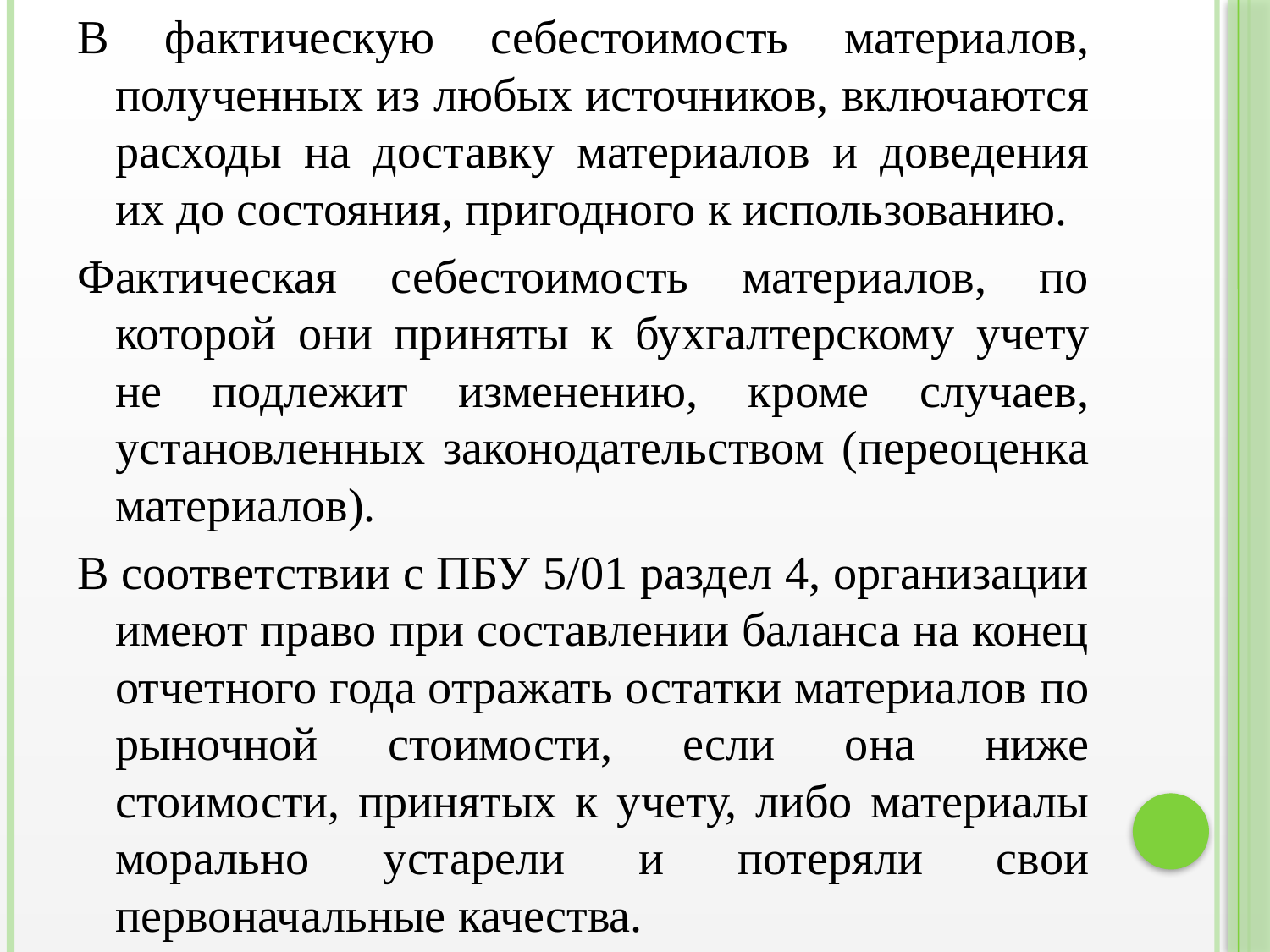

В фактическую себестоимость материалов, полученных из любых источников, включаются расходы на доставку материалов и доведения их до состояния, пригодного к использованию.
Фактическая себестоимость материалов, по которой они приняты к бухгалтерскому учету не подлежит изменению, кроме случаев, установленных законодательством (переоценка материалов).
В соответствии с ПБУ 5/01 раздел 4, организации имеют право при составлении баланса на конец отчетного года отражать остатки материалов по рыночной стоимости, если она ниже стоимости, принятых к учету, либо материалы морально устарели и потеряли свои первоначальные качества.